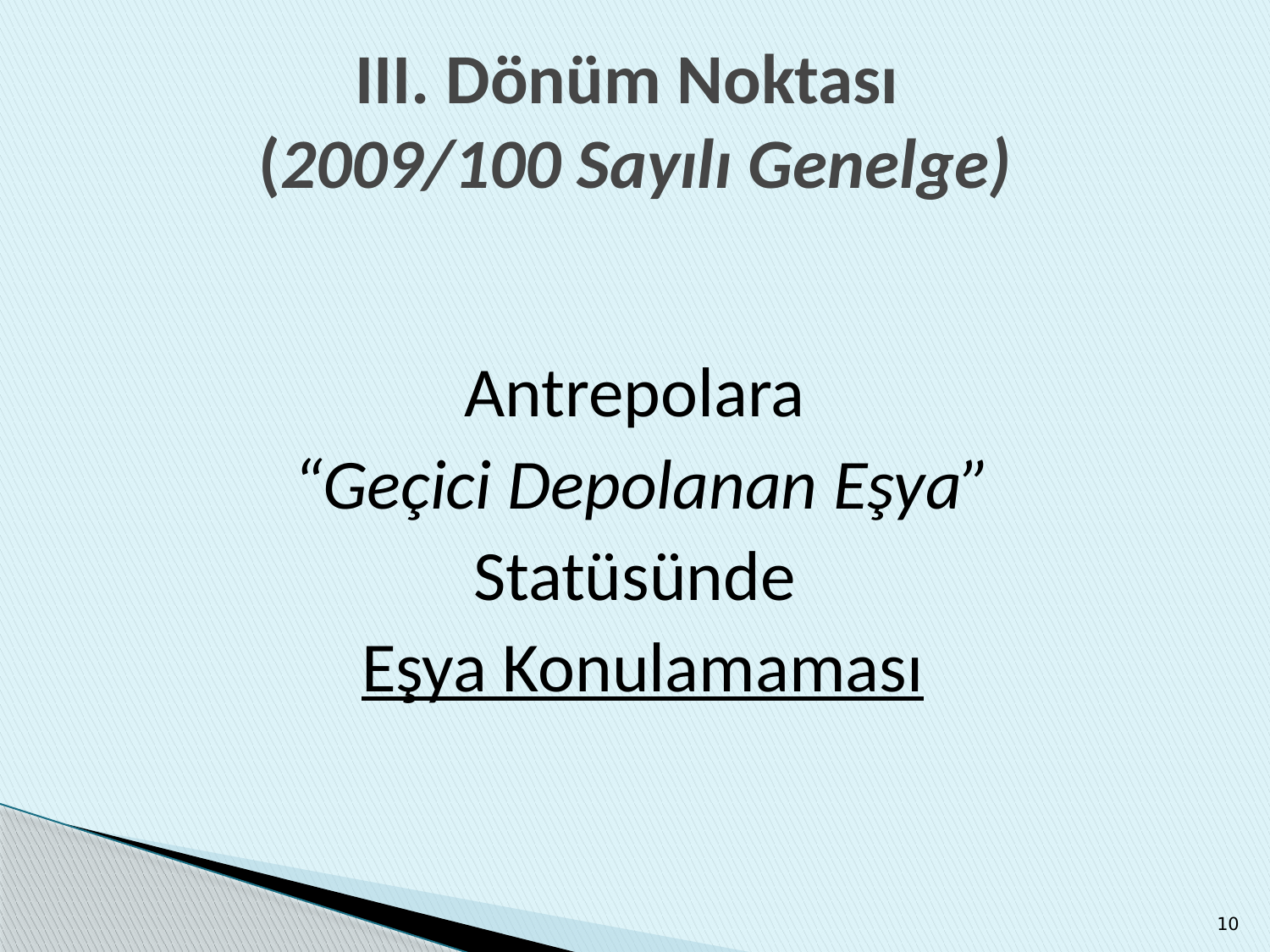

# III. Dönüm Noktası (2009/100 Sayılı Genelge)

Antrepolara
“Geçici Depolanan Eşya”
Statüsünde
Eşya Konulamaması
10